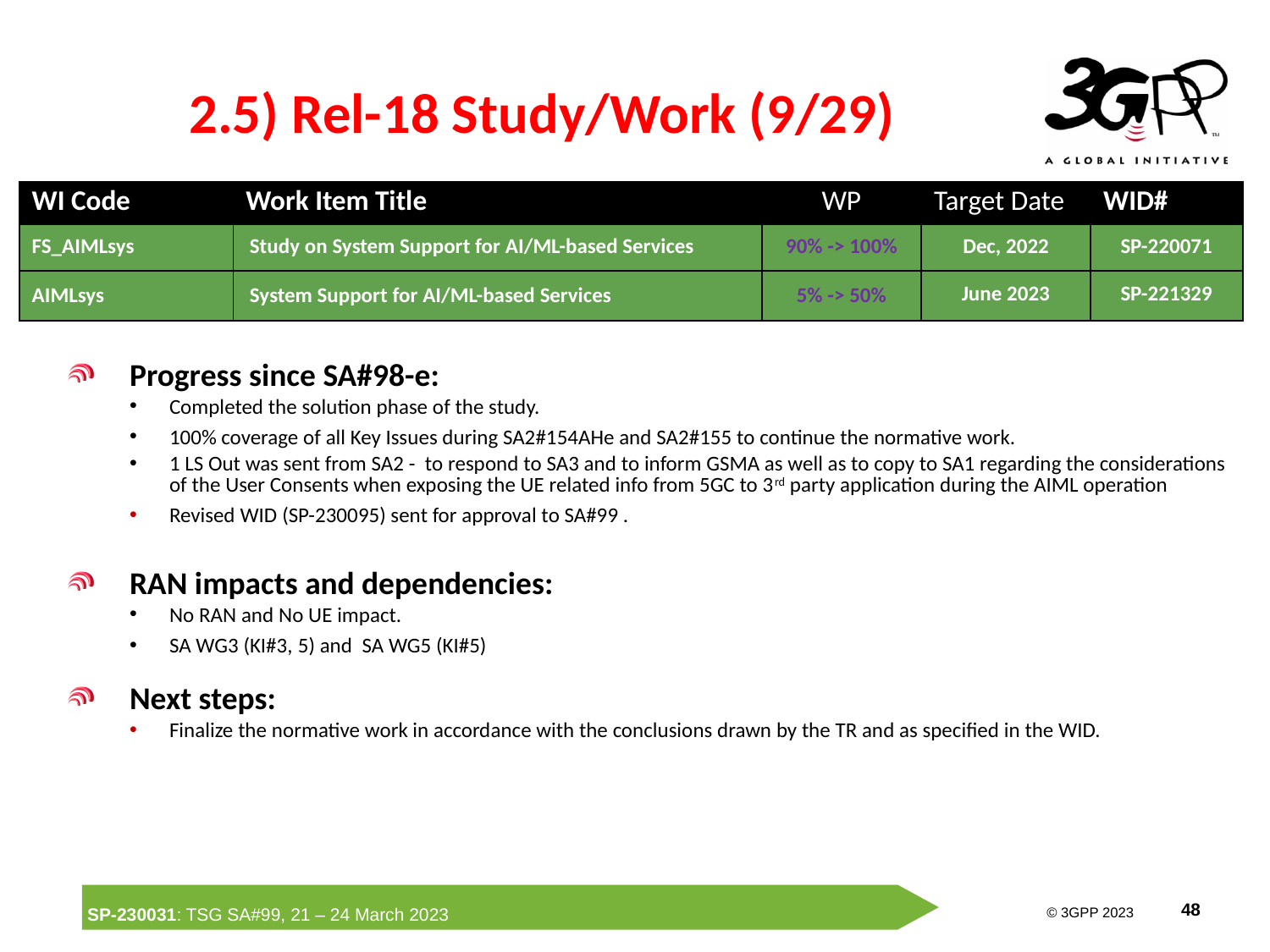

# 2.5) Rel-18 Study/Work (9/29)
| WI Code | Work Item Title | WP | Target Date | WID# |
| --- | --- | --- | --- | --- |
| FS\_AIMLsys | Study on System Support for AI/ML-based Services | 90% -> 100% | Dec, 2022 | SP-220071 |
| AIMLsys | System Support for AI/ML-based Services | 5% -> 50% | June 2023 | SP-221329 |
Progress since SA#98-e:
Completed the solution phase of the study.
100% coverage of all Key Issues during SA2#154AHe and SA2#155 to continue the normative work.
1 LS Out was sent from SA2 -  to respond to SA3 and to inform GSMA as well as to copy to SA1 regarding the considerations of the User Consents when exposing the UE related info from 5GC to 3rd party application during the AIML operation
Revised WID (SP-230095) sent for approval to SA#99 .

RAN impacts and dependencies:
No RAN and No UE impact.
SA WG3 (KI#3, 5) and  SA WG5 (KI#5)
Next steps:
Finalize the normative work in accordance with the conclusions drawn by the TR and as specified in the WID.